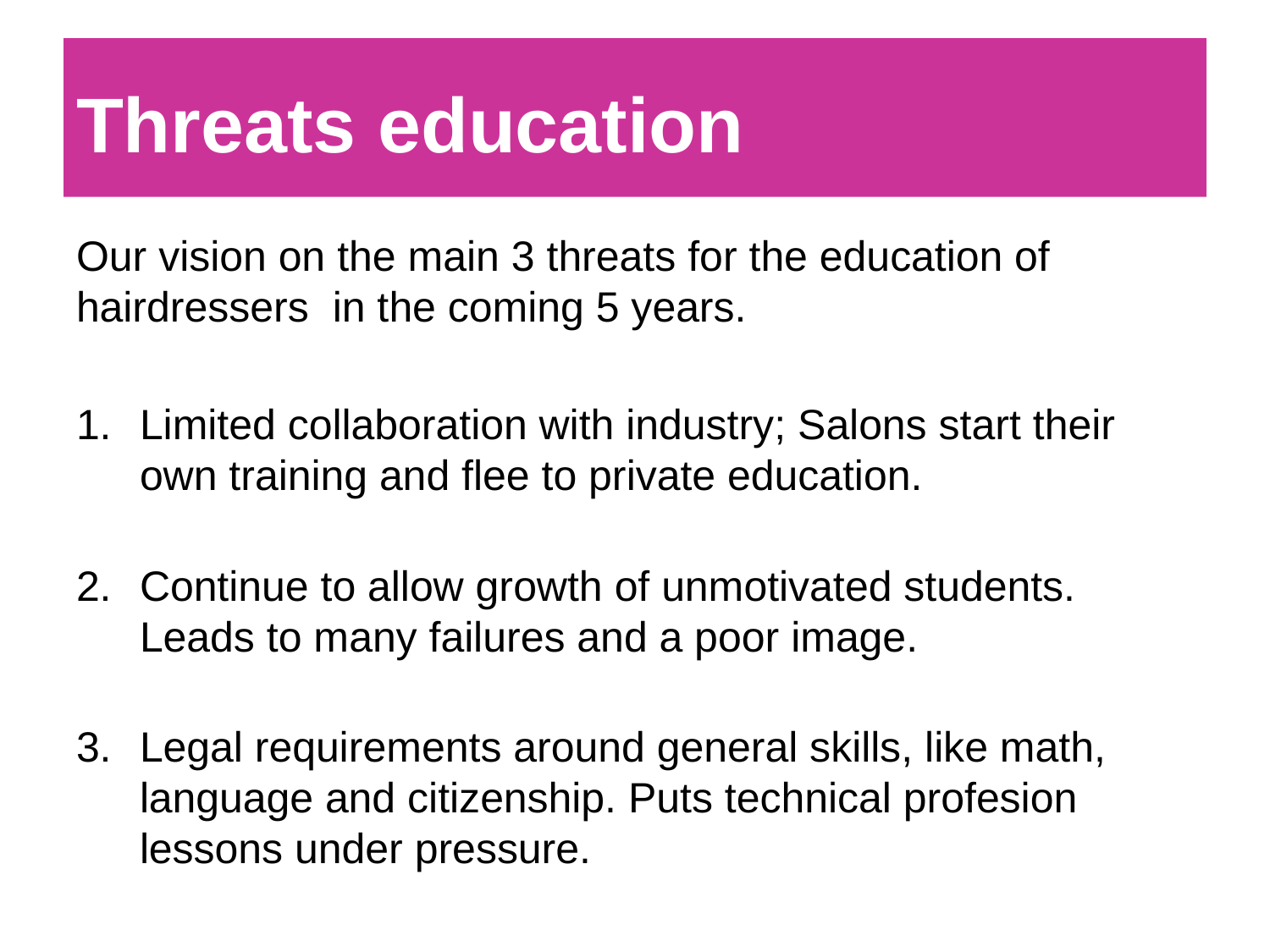

# Threats education
Our vision on the main 3 threats for the education of hairdressers  in the coming 5 years.

Limited collaboration with industry; Salons start their own training and flee to private education.
Continue to allow growth of unmotivated students. Leads to many failures and a poor image.
Legal requirements around general skills, like math, language and citizenship. Puts technical profesion lessons under pressure.